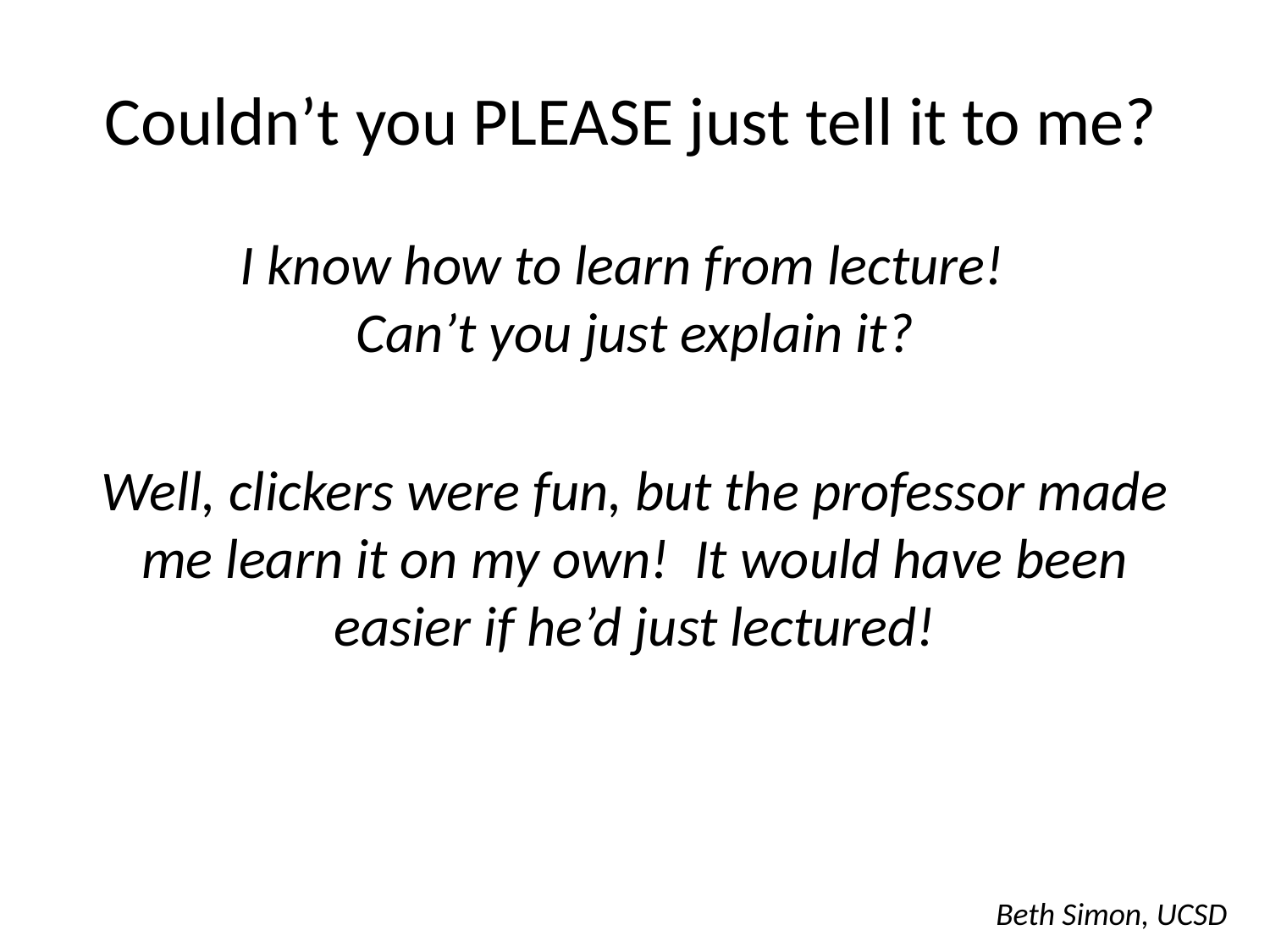

# Couldn’t you PLEASE just tell it to me?
I know how to learn from lecture!
Can’t you just explain it?

Well, clickers were fun, but the professor made me learn it on my own!  It would have been easier if he’d just lectured!

Beth Simon, UCSD